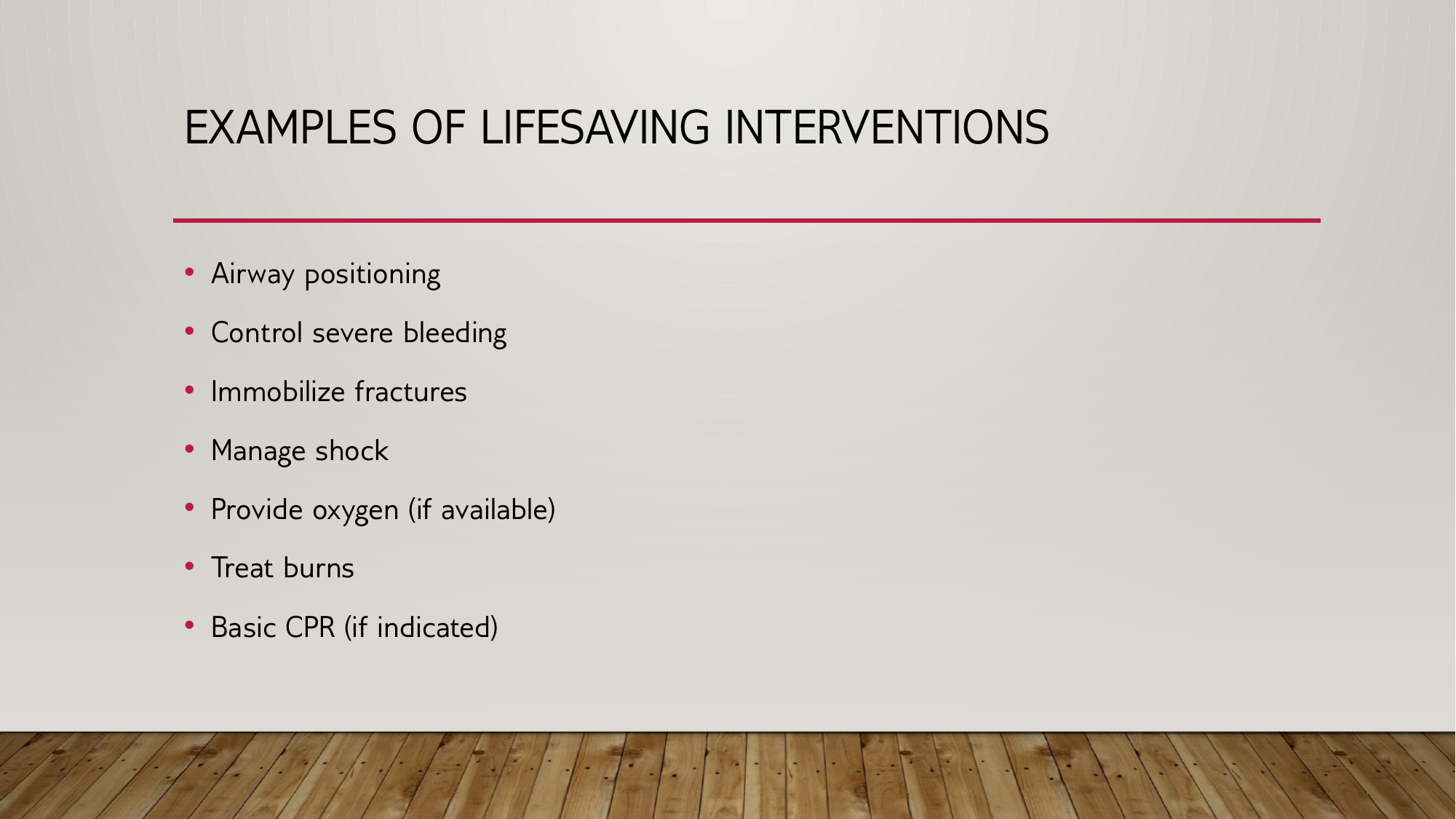

# Examples of Lifesaving Interventions
Airway positioning
Control severe bleeding
Immobilize fractures
Manage shock
Provide oxygen (if available)
Treat burns
Basic CPR (if indicated)